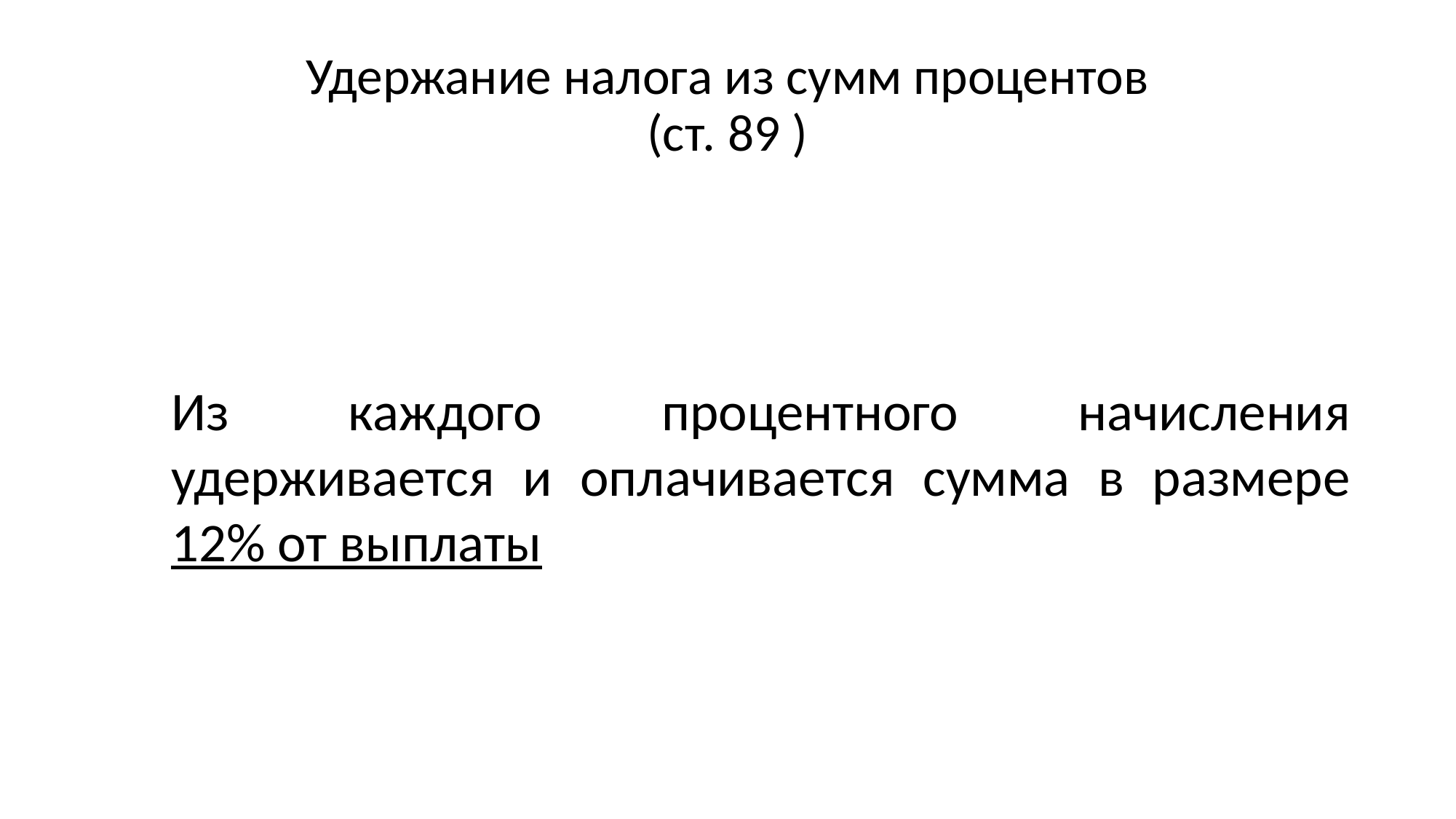

# Удержание налога из сумм процентов (ст. 89 )

Из каждого процентного начисления удерживается и оплачивается сумма в размере 12% от выплаты